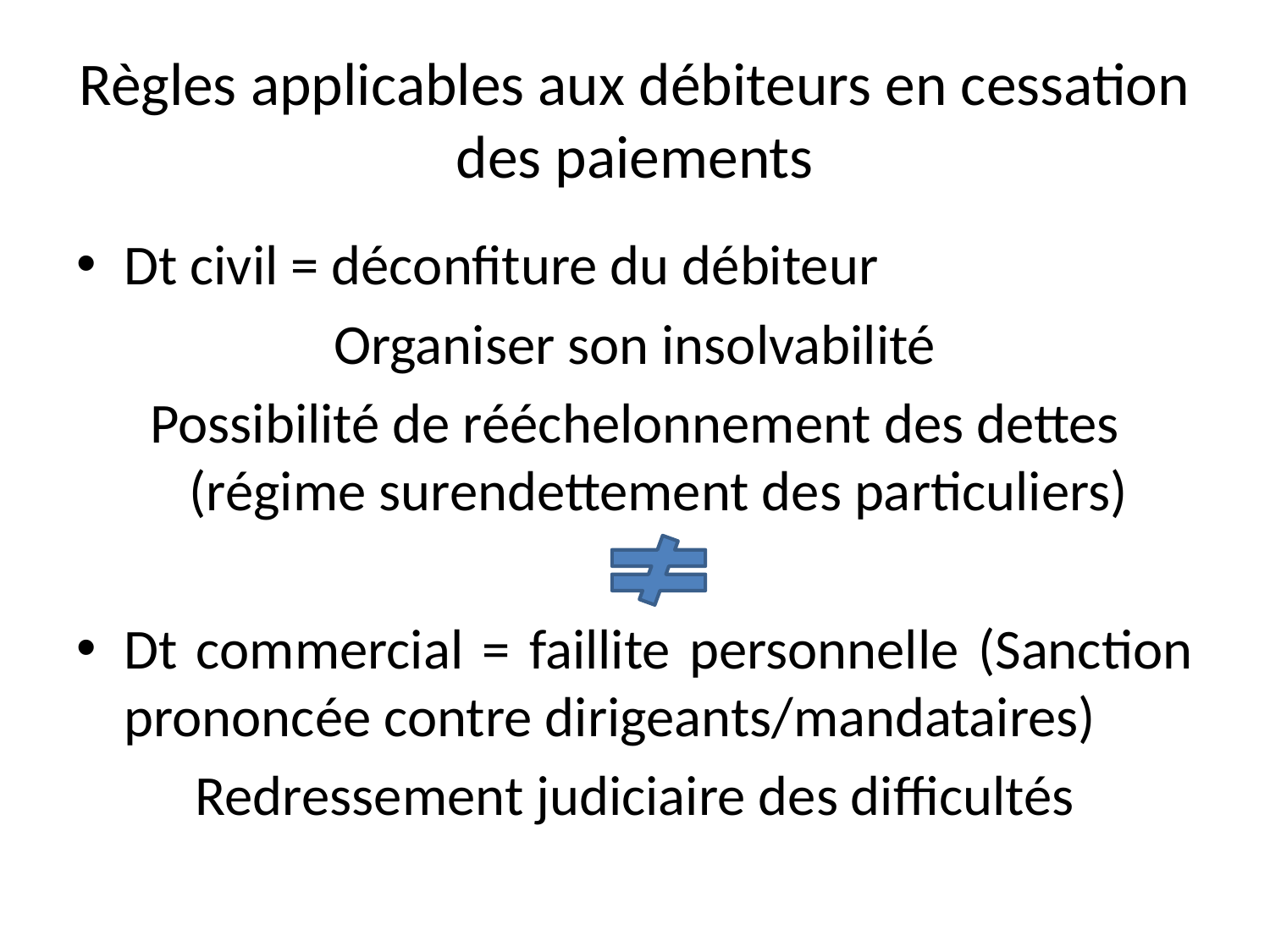

# Règles applicables aux débiteurs en cessation des paiements
Dt civil = déconfiture du débiteur
Organiser son insolvabilité
Possibilité de rééchelonnement des dettes (régime surendettement des particuliers)

Dt commercial = faillite personnelle (Sanction prononcée contre dirigeants/mandataires)
Redressement judiciaire des difficultés